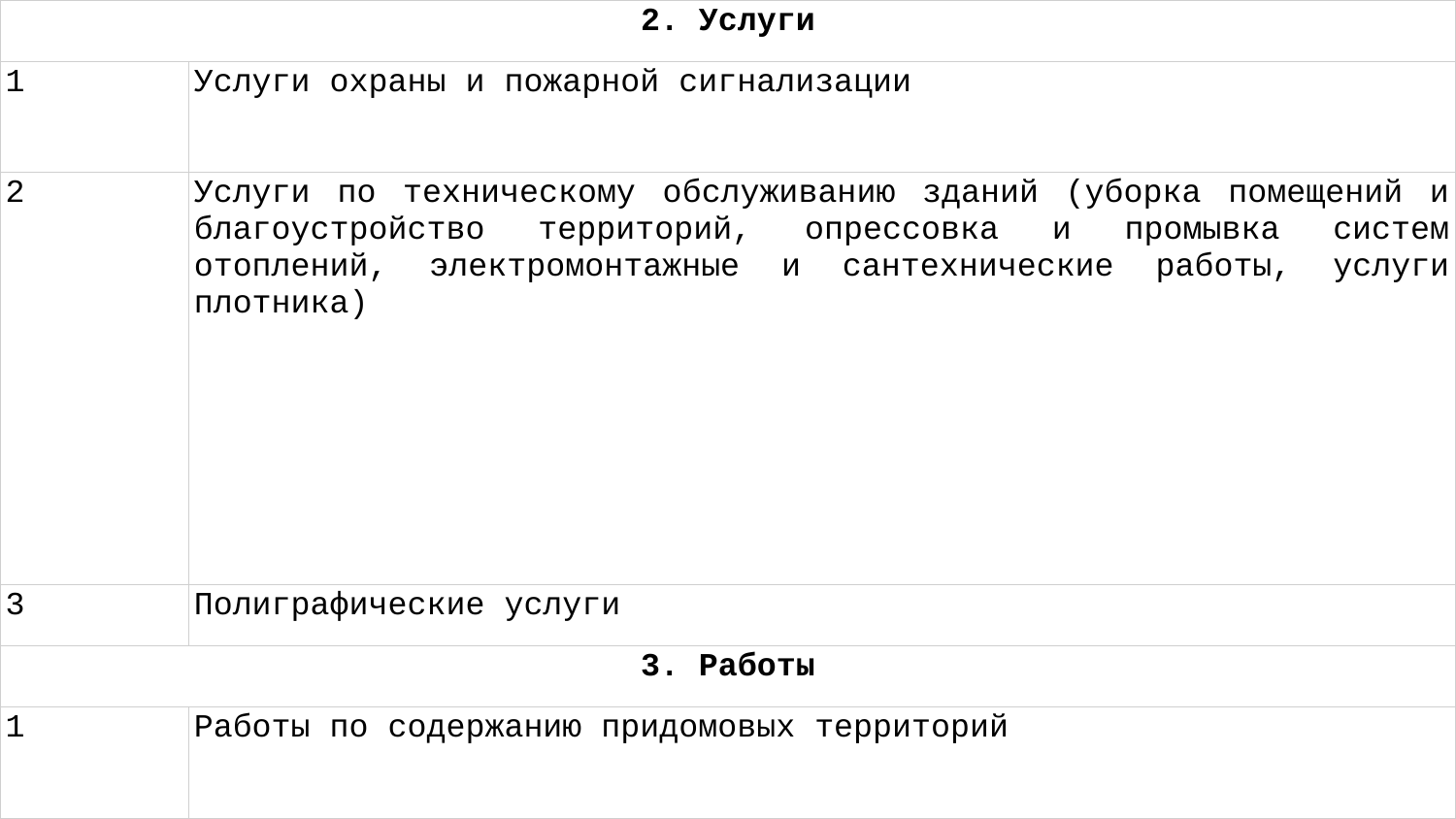

| 2. Услуги |  |
| --- | --- |
| 1 | Услуги охраны и пожарной сигнализации |
| 2 | Услуги по техническому обслуживанию зданий (уборка помещений и благоустройство территорий, опрессовка и промывка систем отоплений, электромонтажные и сантехнические работы, услуги плотника) |
| 3 | Полиграфические услуги |
| 3. Работы |  |
| 1 | Работы по содержанию придомовых территорий |
42